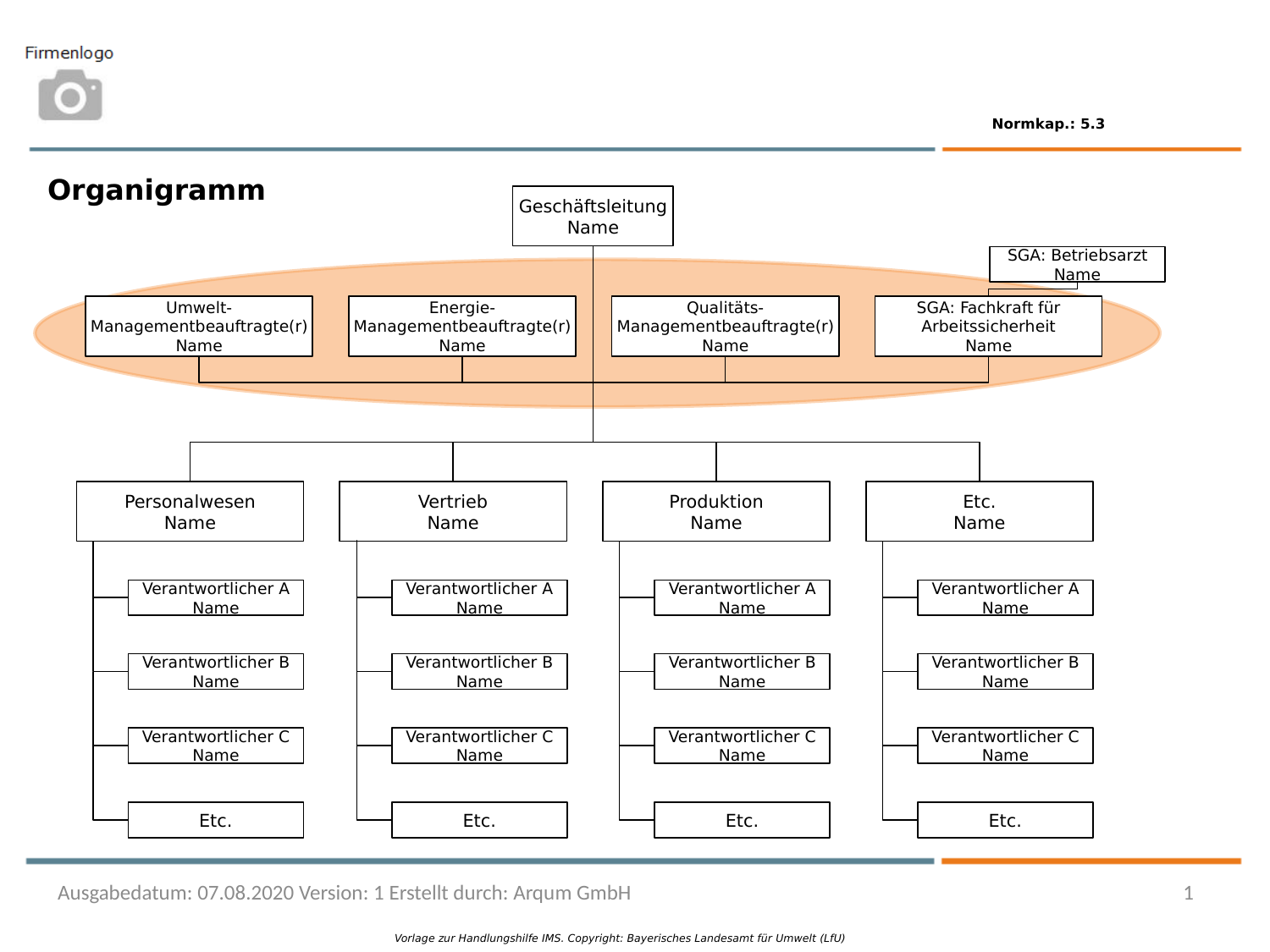

Normkap.: 5.3
Organigramm
Geschäftsleitung
Name
SGA: Betriebsarzt
Name

Umwelt-Managementbeauftragte(r)
Name
Qualitäts-Managementbeauftragte(r)
Name
Energie-Managementbeauftragte(r)
Name
SGA: Fachkraft für Arbeitssicherheit
Name
Personalwesen
Name
Produktion
Name
Vertrieb
Name
Etc.
Name
Verantwortlicher A
Name
Verantwortlicher A
Name
Verantwortlicher A
Name
Verantwortlicher A
Name
Verantwortlicher B
Name
Verantwortlicher B
Name
Verantwortlicher B
Name
Verantwortlicher B
Name
Verantwortlicher C
Name
Verantwortlicher C
Name
Verantwortlicher C
Name
Verantwortlicher C
Name
Etc.
Etc.
Etc.
Etc.
Ausgabedatum: 07.08.2020 		Version: 1 		Erstellt durch: Arqum GmbH
1